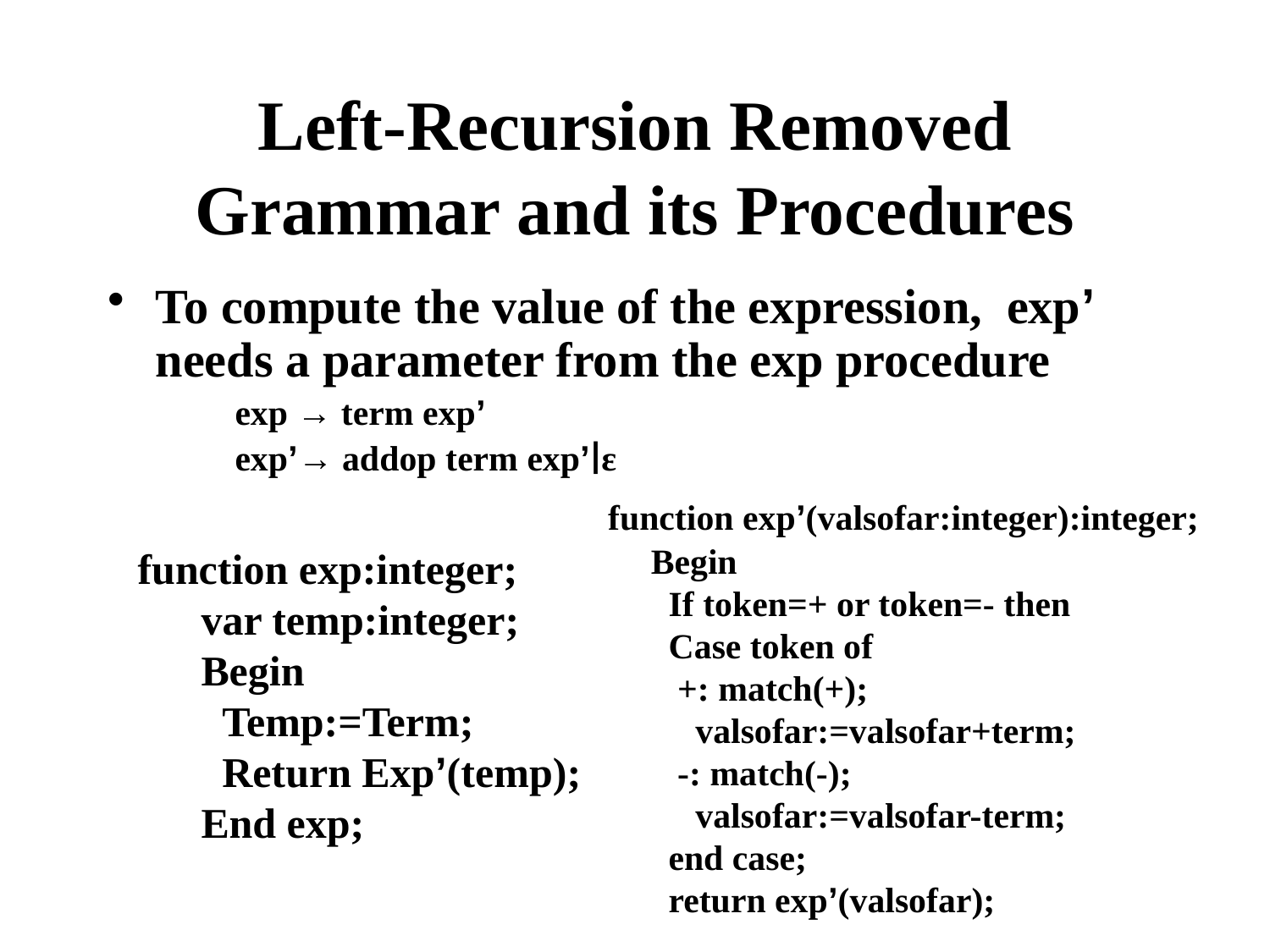

# Left-Recursion Removed Grammar and its Procedures
To compute the value of the expression,  exp’ needs a parameter from the exp procedure
exp → term exp’
exp’→ addop term exp’∣ε
 function exp’(valsofar:integer):integer;
      Begin
        If token=+ or token=- then
        Case token of
         +: match(+);
           valsofar:=valsofar+term;
         -: match(-);
           valsofar:=valsofar-term;
        end case;
        return exp’(valsofar);
function exp:integer;
      var temp:integer;
      Begin
        Temp:=Term;
        Return Exp’(temp);
      End exp;